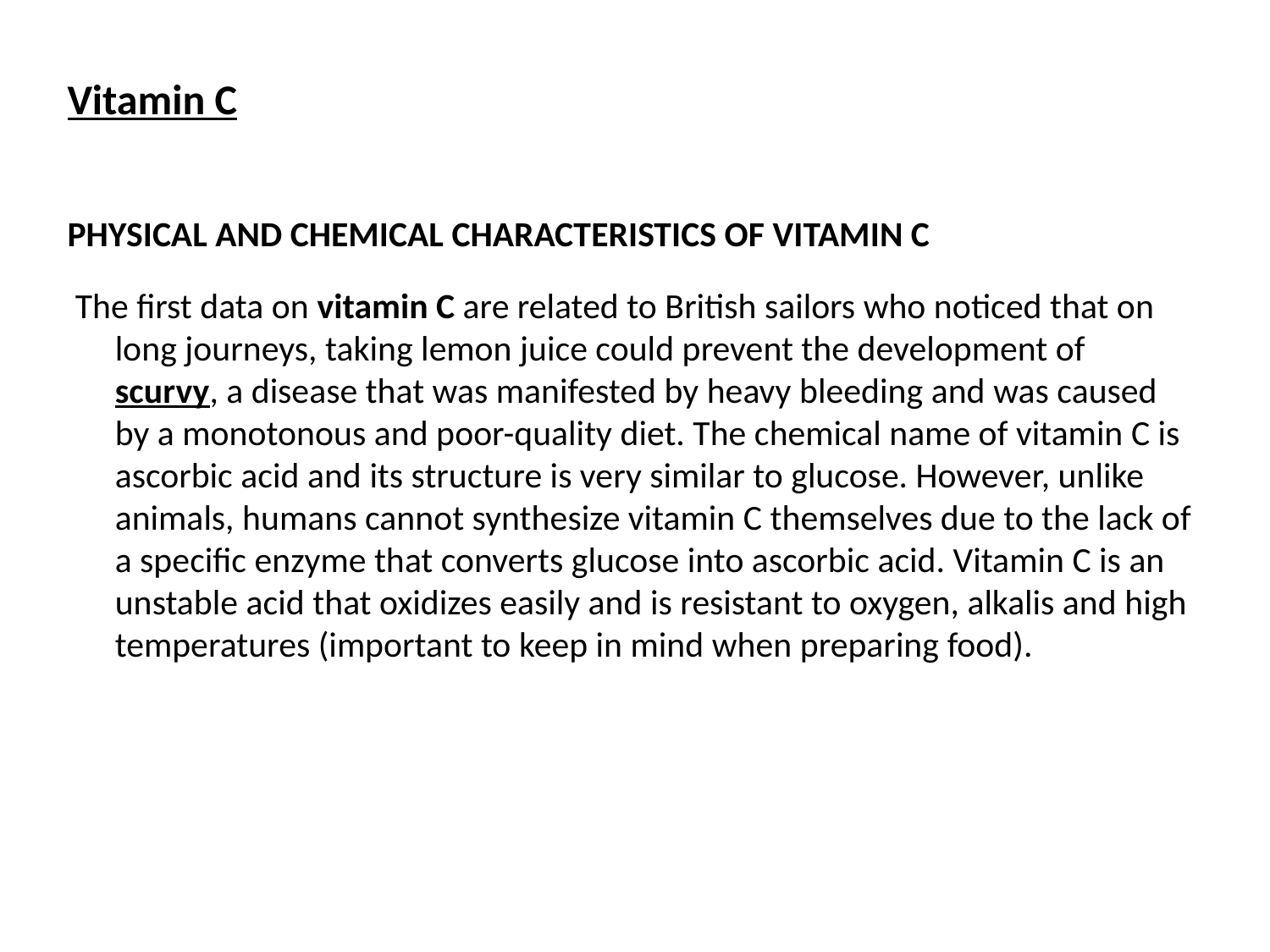

Vitamin C

PHYSICAL AND CHEMICAL CHARACTERISTICS OF VITAMIN C

 The first data on vitamin C are related to British sailors who noticed that on long journeys, taking lemon juice could prevent the development of scurvy, a disease that was manifested by heavy bleeding and was caused by a monotonous and poor-quality diet. The chemical name of vitamin C is ascorbic acid and its structure is very similar to glucose. However, unlike animals, humans cannot synthesize vitamin C themselves due to the lack of a specific enzyme that converts glucose into ascorbic acid. Vitamin C is an unstable acid that oxidizes easily and is resistant to oxygen, alkalis and high temperatures (important to keep in mind when preparing food).